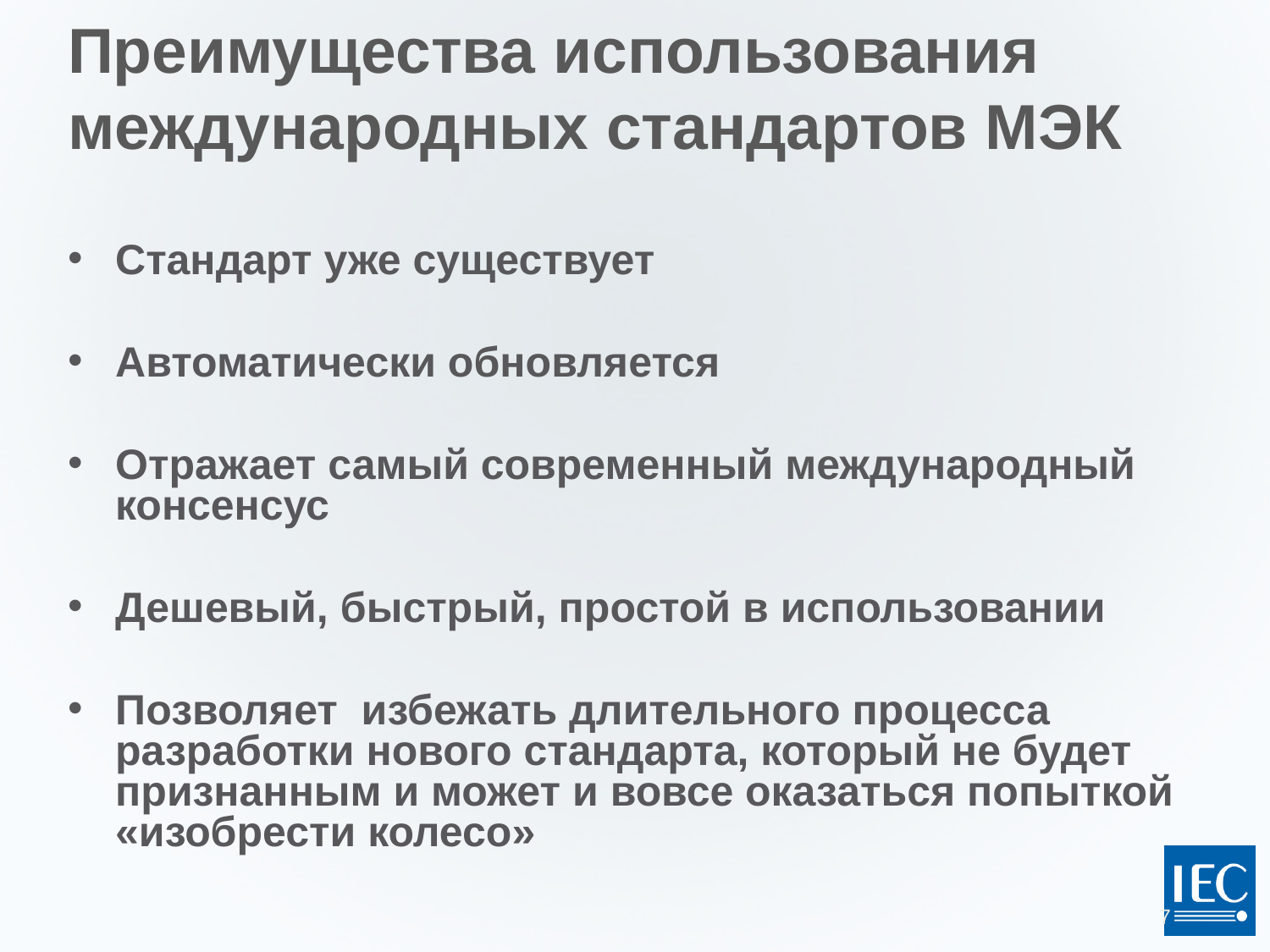

# Преимущества использования международных стандартов МЭК
Стандарт уже существует

Автоматически обновляется

Отражает самый современный международный консенсус

Дешевый, быстрый, простой в использовании

Позволяет  избежать длительного процесса разработки нового стандарта, который не будет признанным и может и вовсе оказаться попыткой «изобрести колесо»
7